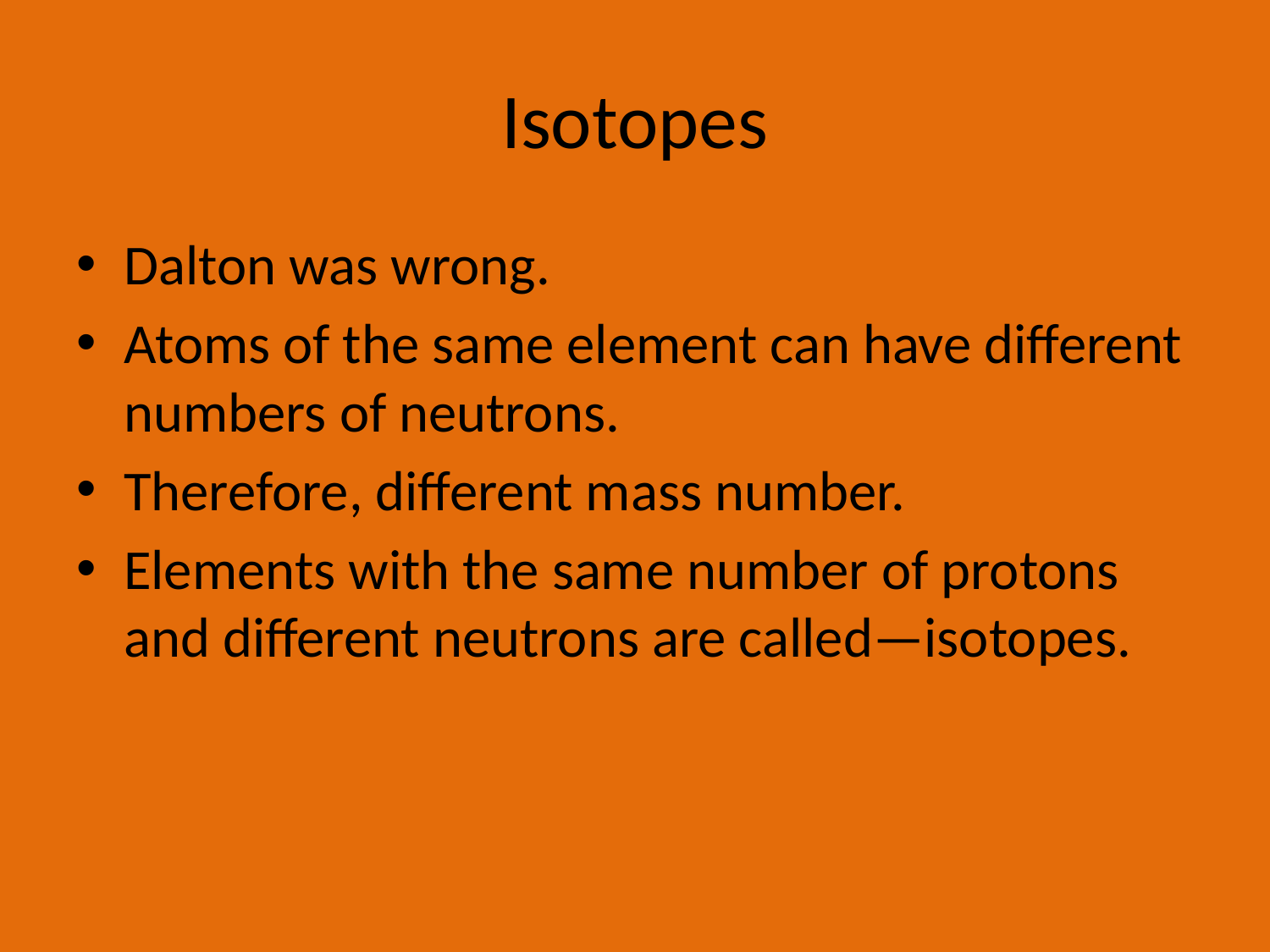

# Isotopes
Dalton was wrong.
Atoms of the same element can have different numbers of neutrons.
Therefore, different mass number.
Elements with the same number of protons and different neutrons are called—isotopes.